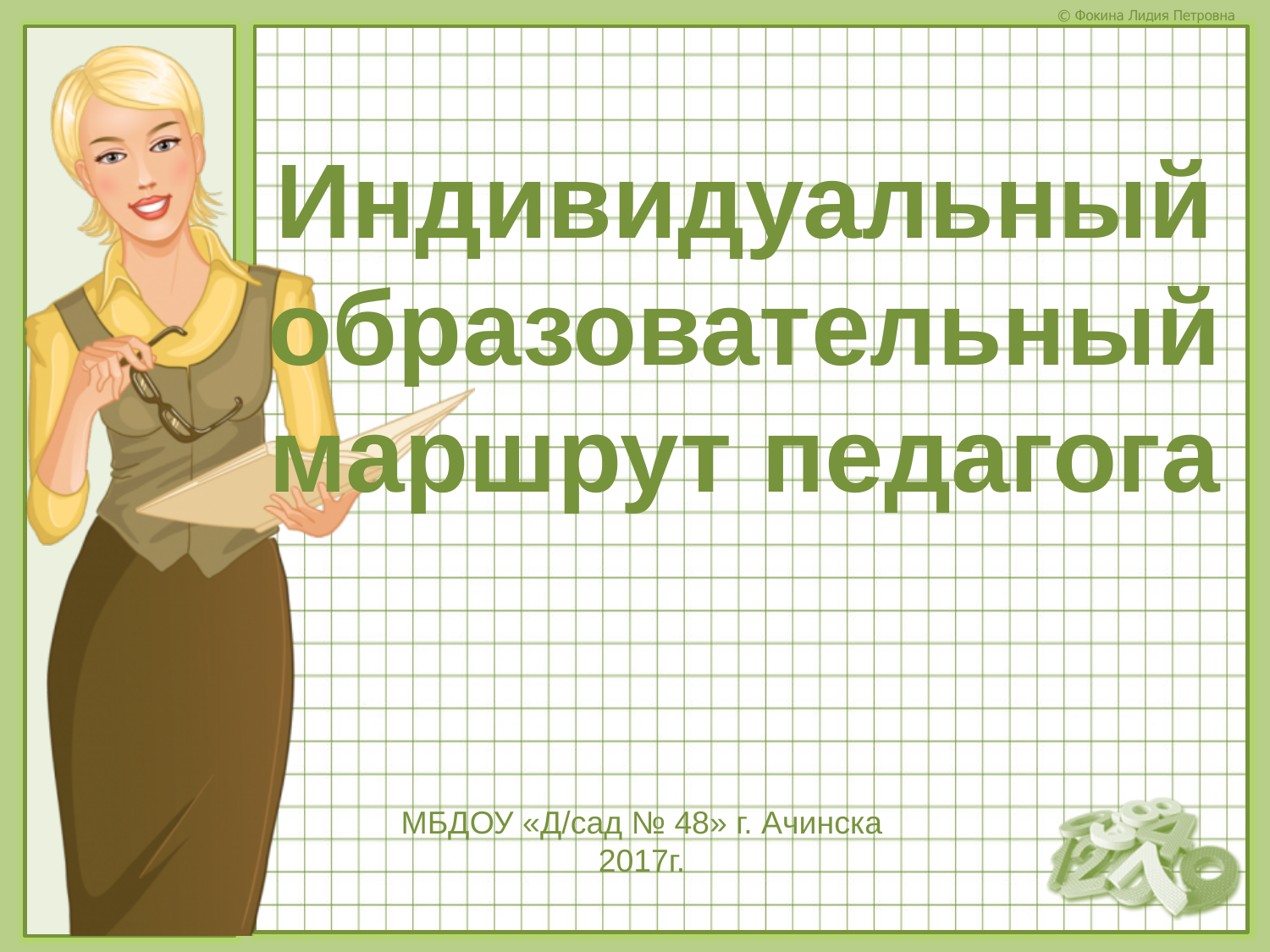

Индивидуальный образовательный маршрут педагога
МБДОУ «Д/сад № 48» г. Ачинска
2017г.